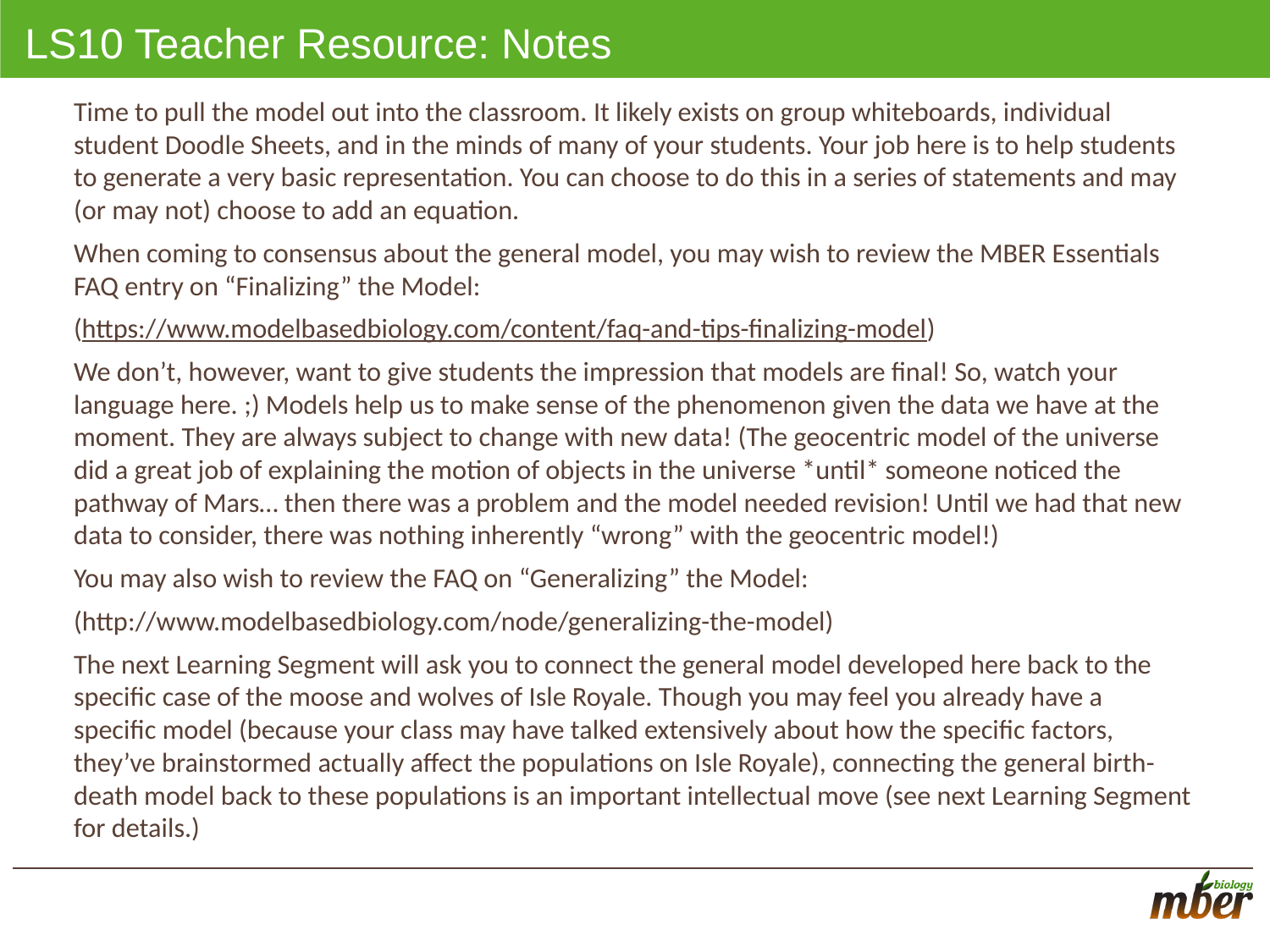

# LS10 Teacher Resource: Notes
Time to pull the model out into the classroom. It likely exists on group whiteboards, individual student Doodle Sheets, and in the minds of many of your students. Your job here is to help students to generate a very basic representation. You can choose to do this in a series of statements and may (or may not) choose to add an equation.
When coming to consensus about the general model, you may wish to review the MBER Essentials FAQ entry on “Finalizing” the Model:
(https://www.modelbasedbiology.com/content/faq-and-tips-finalizing-model)
We don’t, however, want to give students the impression that models are final! So, watch your language here. ;) Models help us to make sense of the phenomenon given the data we have at the moment. They are always subject to change with new data! (The geocentric model of the universe did a great job of explaining the motion of objects in the universe *until* someone noticed the pathway of Mars… then there was a problem and the model needed revision! Until we had that new data to consider, there was nothing inherently “wrong” with the geocentric model!)
You may also wish to review the FAQ on “Generalizing” the Model:
(http://www.modelbasedbiology.com/node/generalizing-the-model)
The next Learning Segment will ask you to connect the general model developed here back to the specific case of the moose and wolves of Isle Royale. Though you may feel you already have a specific model (because your class may have talked extensively about how the specific factors, they’ve brainstormed actually affect the populations on Isle Royale), connecting the general birth-death model back to these populations is an important intellectual move (see next Learning Segment for details.)